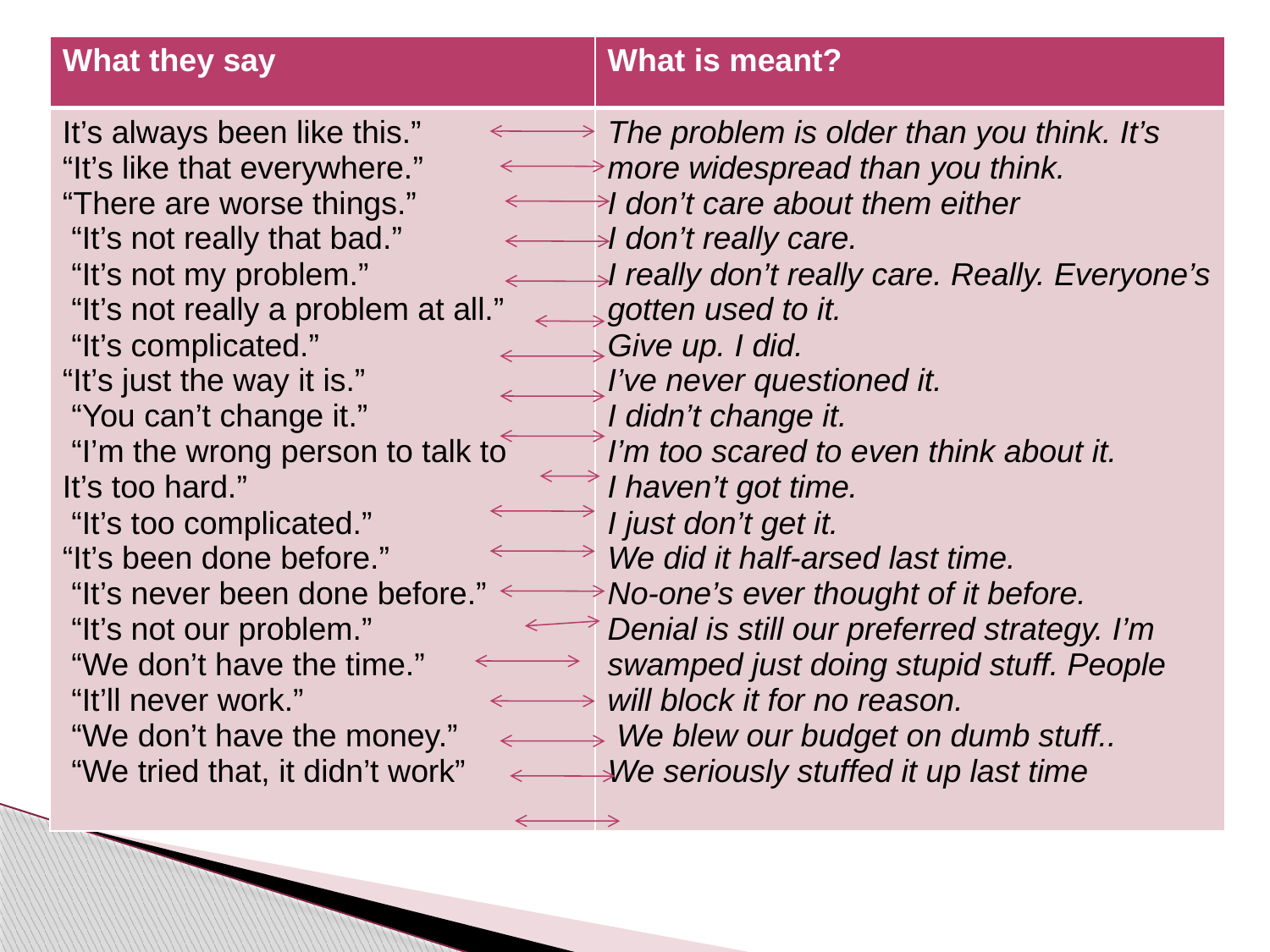

| What they say | What is meant? |
| --- | --- |
| It’s always been like this.” “It’s like that everywhere.” “There are worse things.” “It’s not really that bad.” “It’s not my problem.” “It’s not really a problem at all.” “It’s complicated.” “It’s just the way it is.” “You can’t change it.” “I’m the wrong person to talk to It’s too hard.” “It’s too complicated.” “It’s been done before.” “It’s never been done before.” “It’s not our problem.” “We don’t have the time.” “It’ll never work.” “We don’t have the money.” “We tried that, it didn’t work” | The problem is older than you think. It’s more widespread than you think. I don’t care about them either I don’t really care. I really don’t really care. Really. Everyone’s gotten used to it. Give up. I did. I’ve never questioned it. I didn’t change it. I’m too scared to even think about it. I haven’t got time. I just don’t get it. We did it half-arsed last time. No-one’s ever thought of it before. Denial is still our preferred strategy. I’m swamped just doing stupid stuff. People will block it for no reason. We blew our budget on dumb stuff.. We seriously stuffed it up last time |